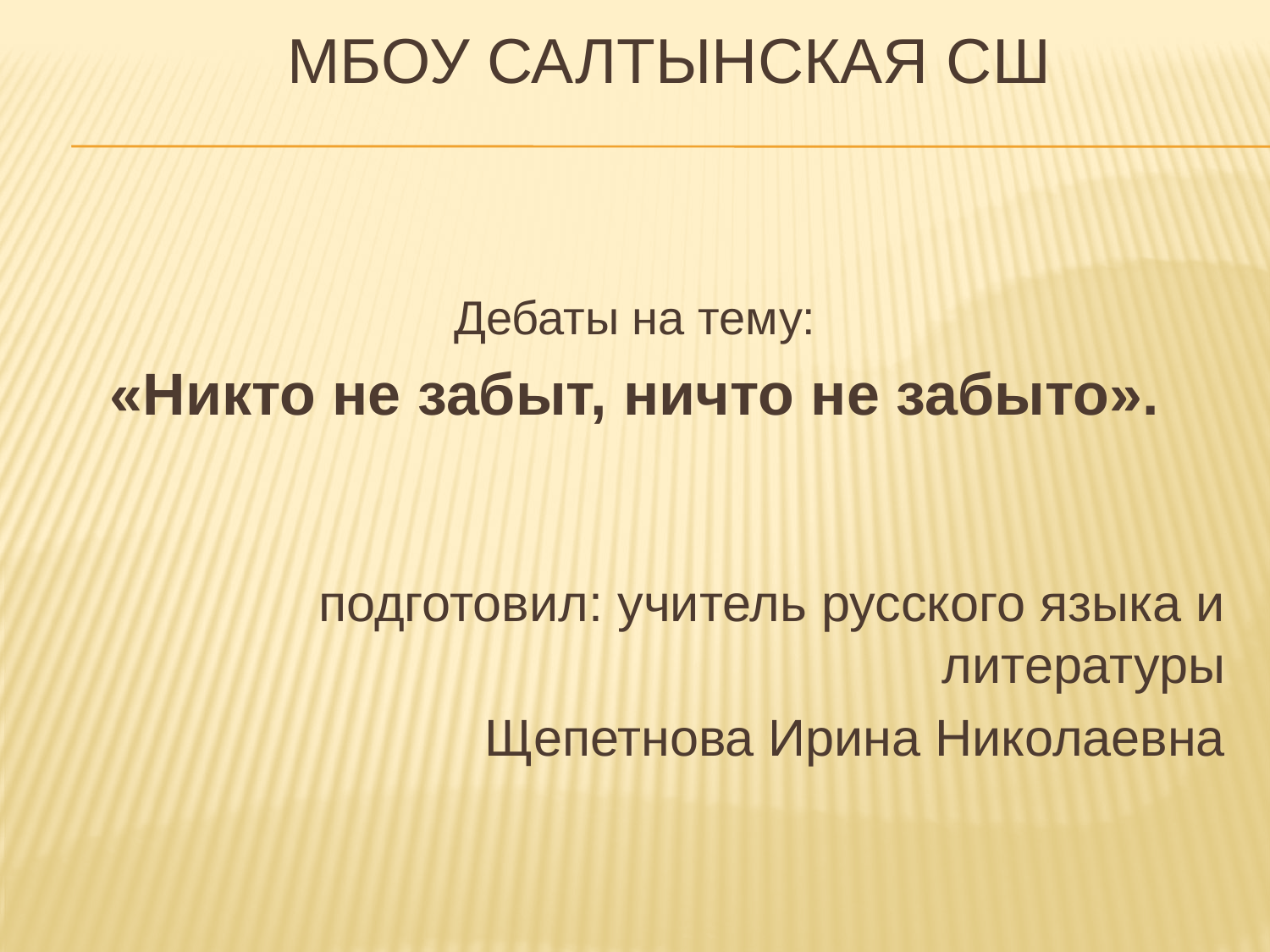

# Мбоу салтынская сш

Дебаты на тему:
«Никто не забыт, ничто не забыто».

подготовил: учитель русского языка и литературы
Щепетнова Ирина Николаевна